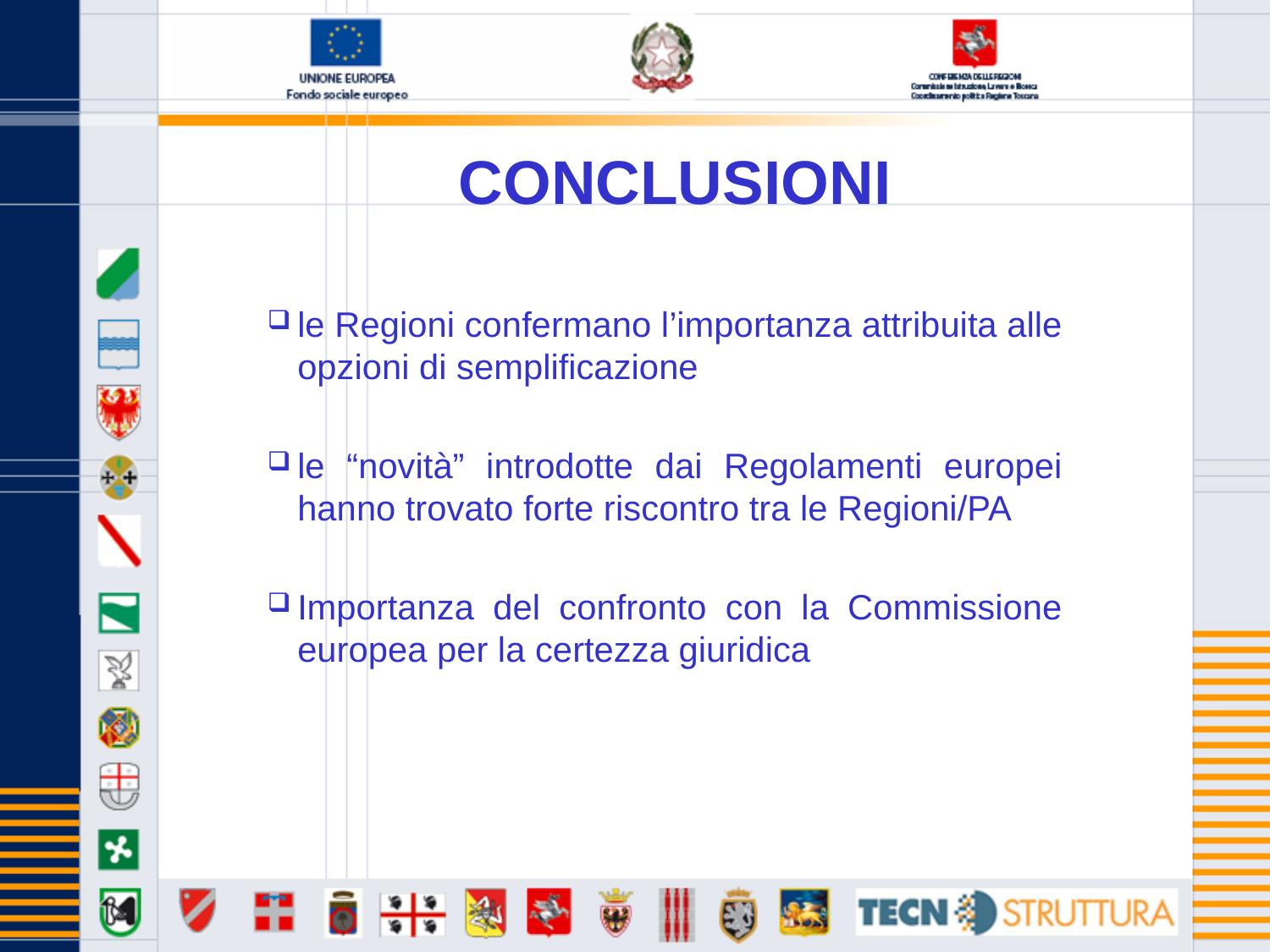

conclusioni
le Regioni confermano l’importanza attribuita alle opzioni di semplificazione

le “novità” introdotte dai Regolamenti europei hanno trovato forte riscontro tra le Regioni/PA

Importanza del confronto con la Commissione europea per la certezza giuridica